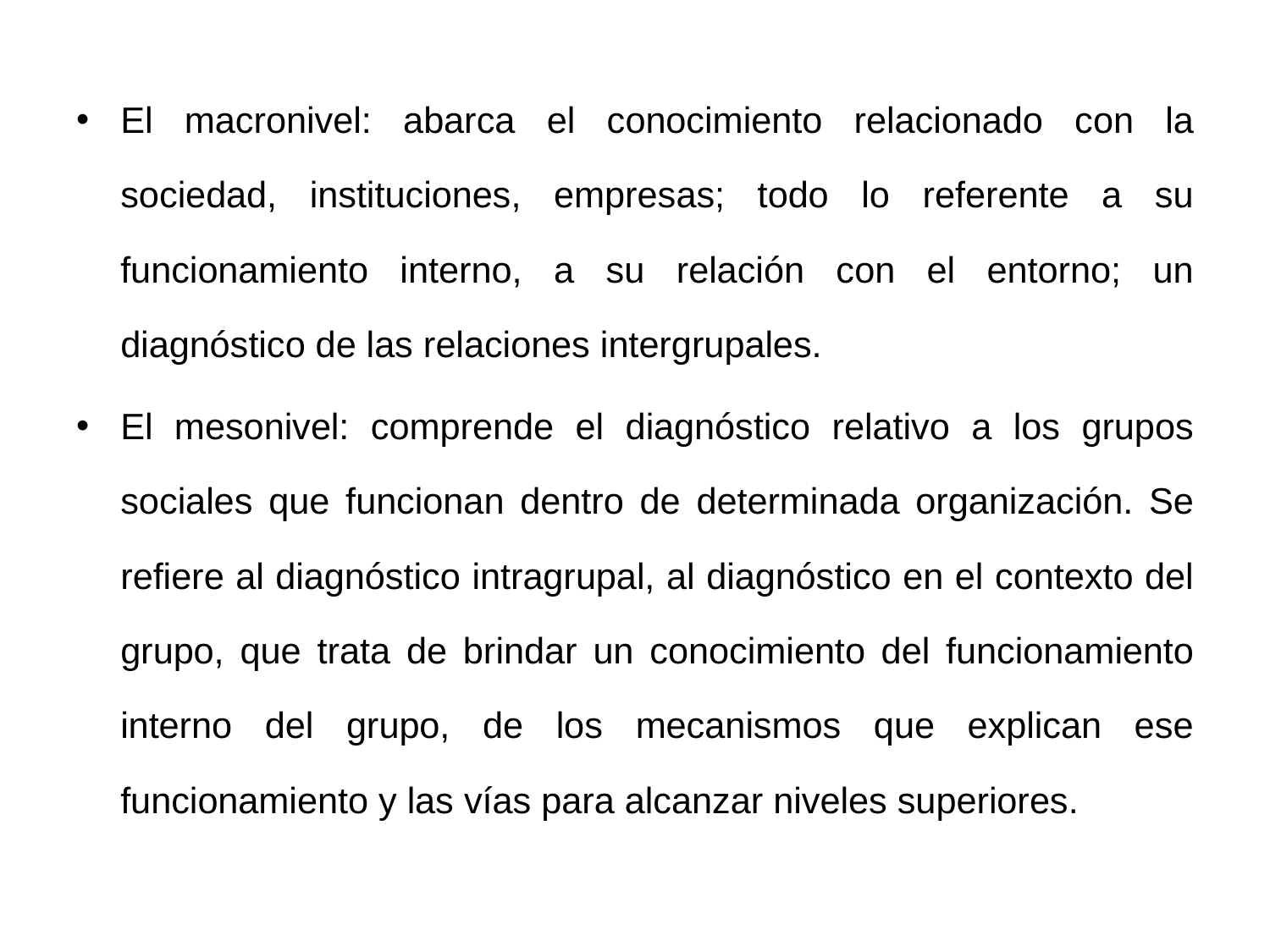

El macronivel: abarca el conocimiento relacionado con la sociedad, instituciones, empresas; todo lo referente a su funcionamiento interno, a su relación con el entorno; un diagnóstico de las relaciones intergrupales.
El mesonivel: comprende el diagnóstico relativo a los grupos sociales que funcionan dentro de determinada organización. Se refiere al diagnóstico intragrupal, al diagnóstico en el contexto del grupo, que trata de brindar un conocimiento del funcionamiento interno del grupo, de los mecanismos que explican ese funcionamiento y las vías para alcanzar niveles superiores.